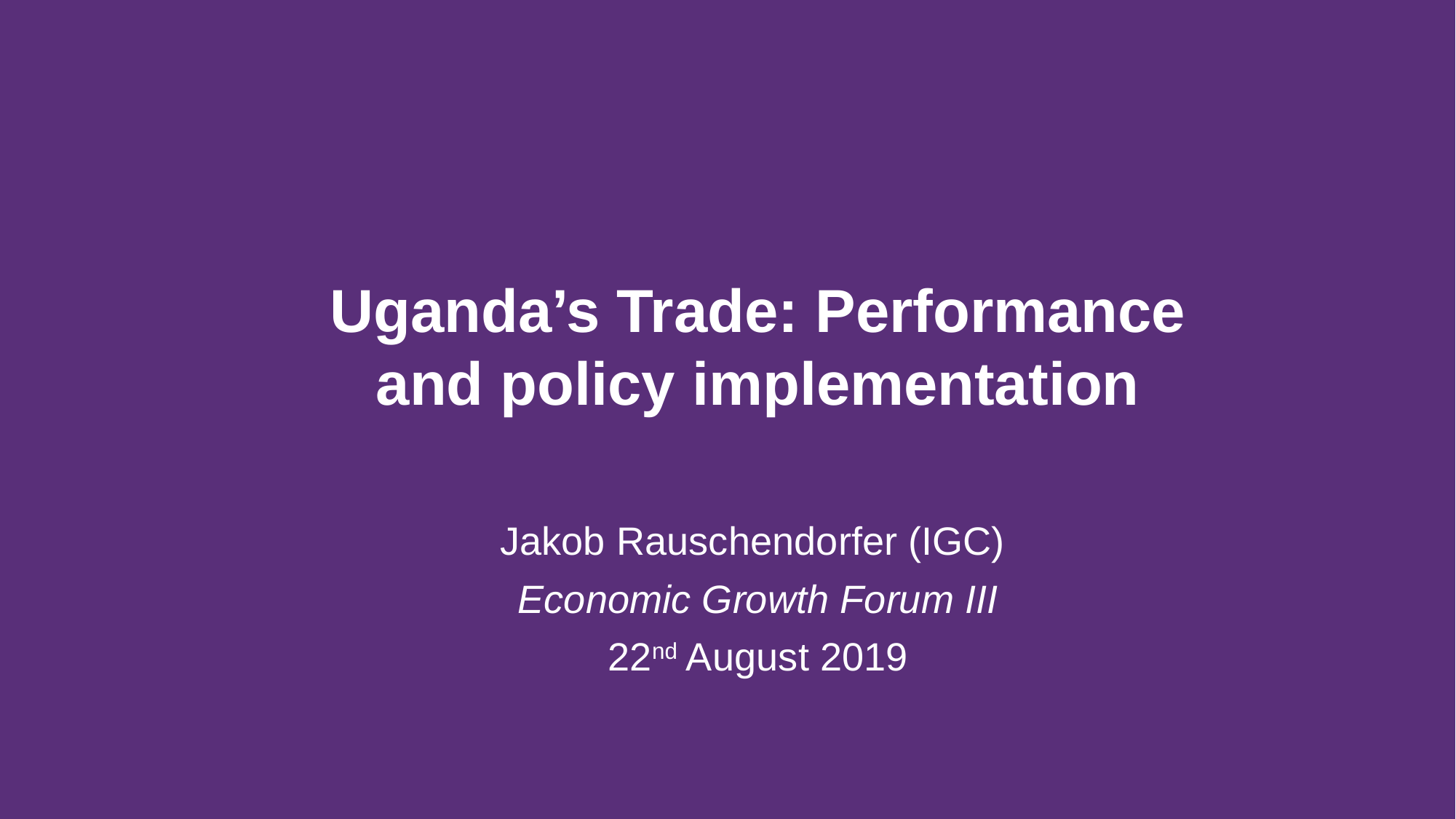

Uganda’s Trade: Performance and policy implementation
Jakob Rauschendorfer (IGC)
Economic Growth Forum III
22nd August 2019